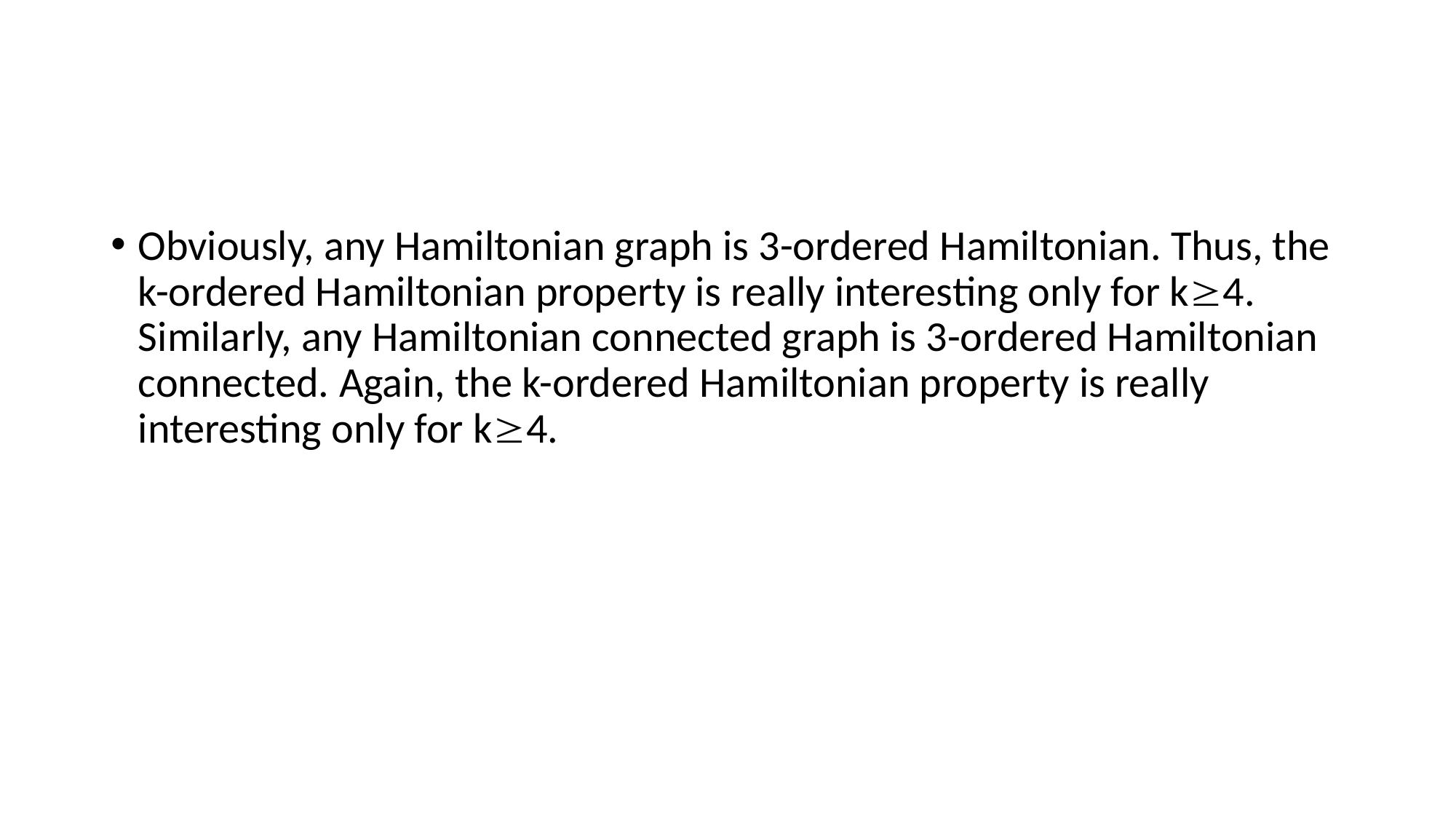

#
Obviously, any Hamiltonian graph is 3-ordered Hamiltonian. Thus, the k-ordered Hamiltonian property is really interesting only for k≥4. Similarly, any Hamiltonian connected graph is 3-ordered Hamiltonian connected. Again, the k-ordered Hamiltonian property is really interesting only for k≥4.